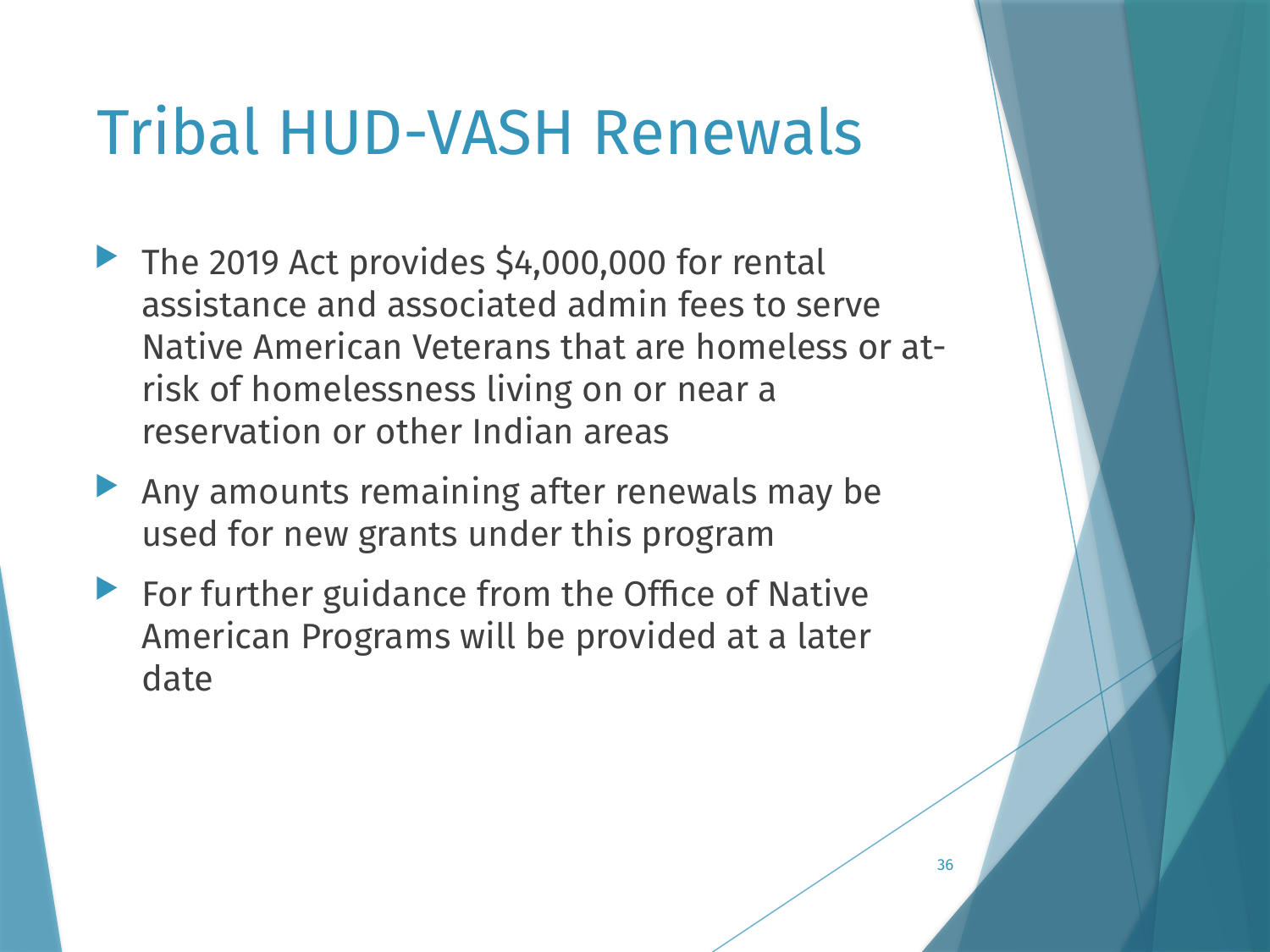

# Tribal HUD-VASH Renewals
The 2019 Act provides $4,000,000 for rental assistance and associated admin fees to serve Native American Veterans that are homeless or at-risk of homelessness living on or near a reservation or other Indian areas
Any amounts remaining after renewals may be used for new grants under this program
For further guidance from the Office of Native American Programs will be provided at a later date

36